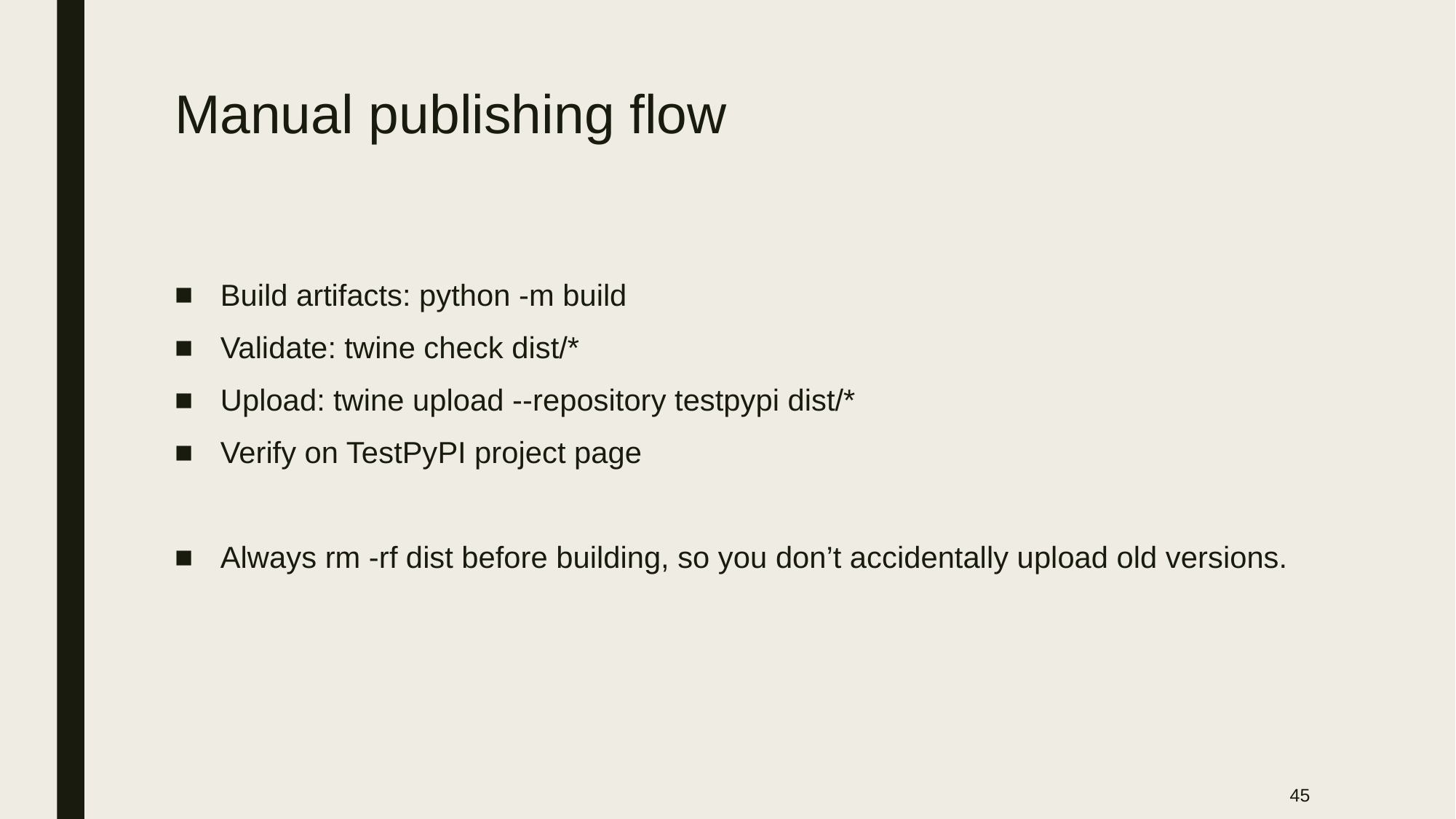

# Manual publishing flow
Build artifacts: python -m build
Validate: twine check dist/*
Upload: twine upload --repository testpypi dist/*
Verify on TestPyPI project page

Always rm -rf dist before building, so you don’t accidentally upload old versions.
45